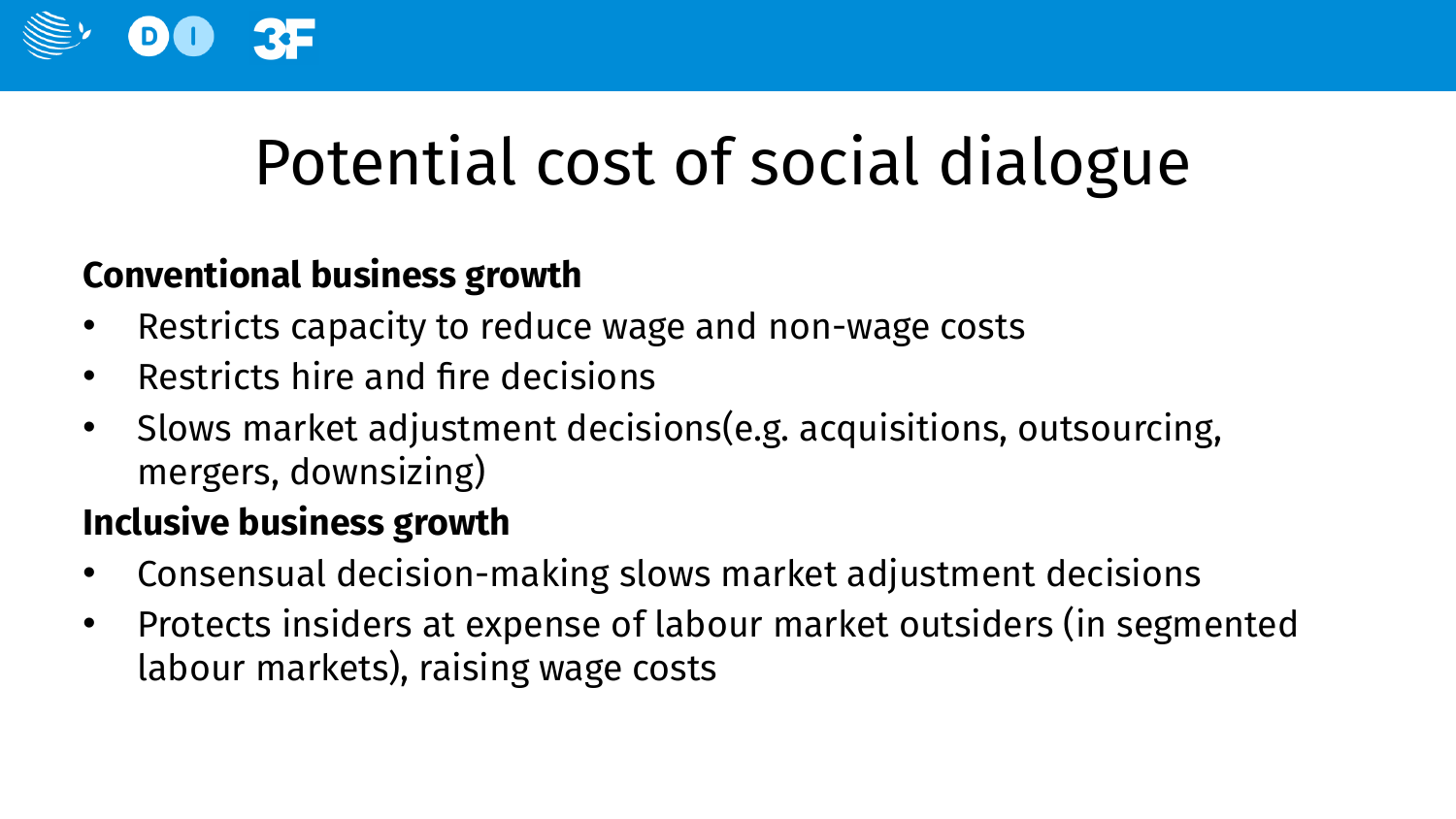

# Potential cost of social dialogue
Conventional business growth
Restricts capacity to reduce wage and non-wage costs
Restricts hire and fire decisions
Slows market adjustment decisions(e.g. acquisitions, outsourcing, mergers, downsizing)
Inclusive business growth
Consensual decision-making slows market adjustment decisions
Protects insiders at expense of labour market outsiders (in segmented labour markets), raising wage costs